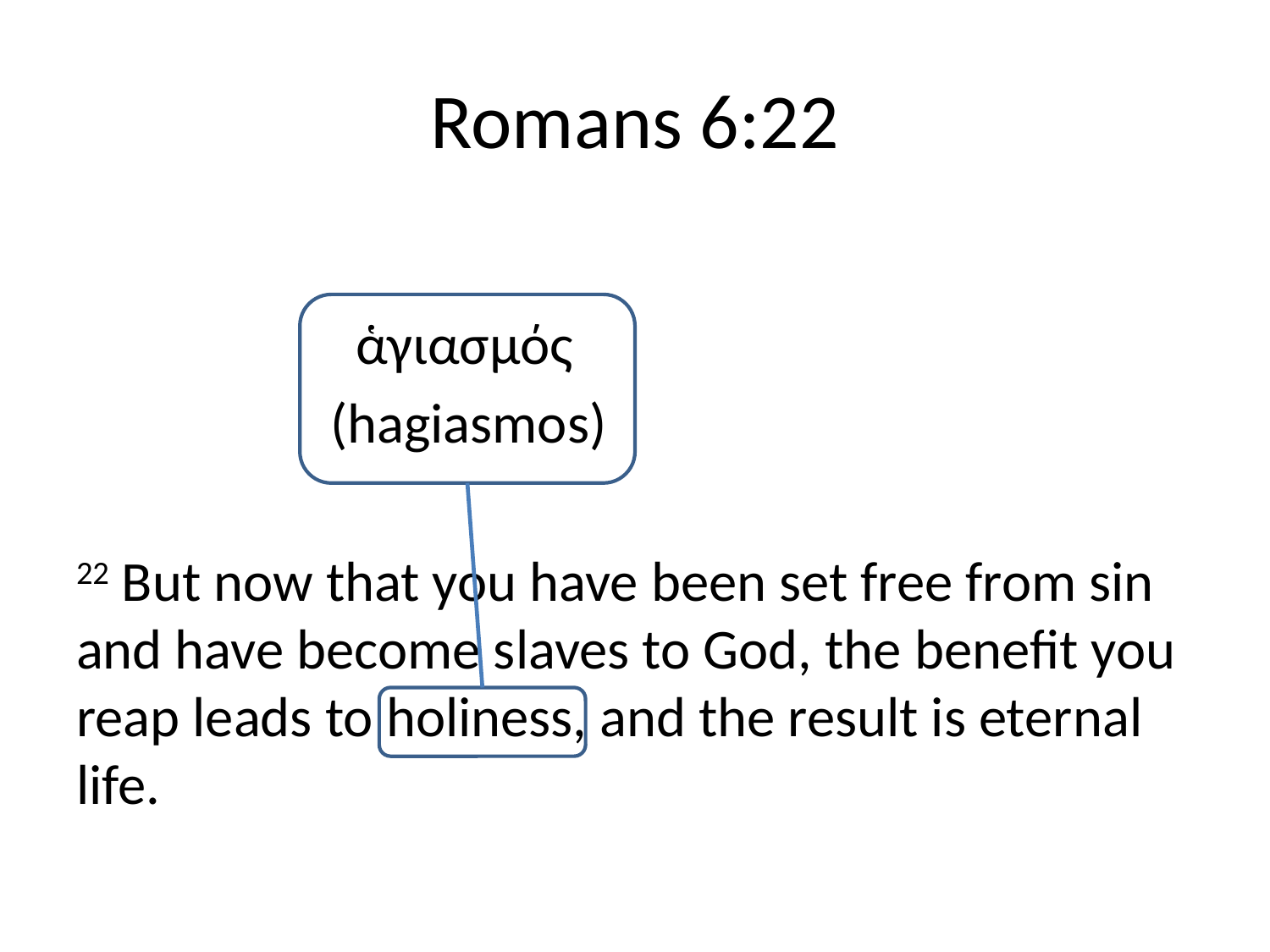

# Romans 6:22

		  ἁγιασμός
		(hagiasmos)

22 But now that you have been set free from sin and have become slaves to God, the benefit you reap leads to holiness, and the result is eternal life.